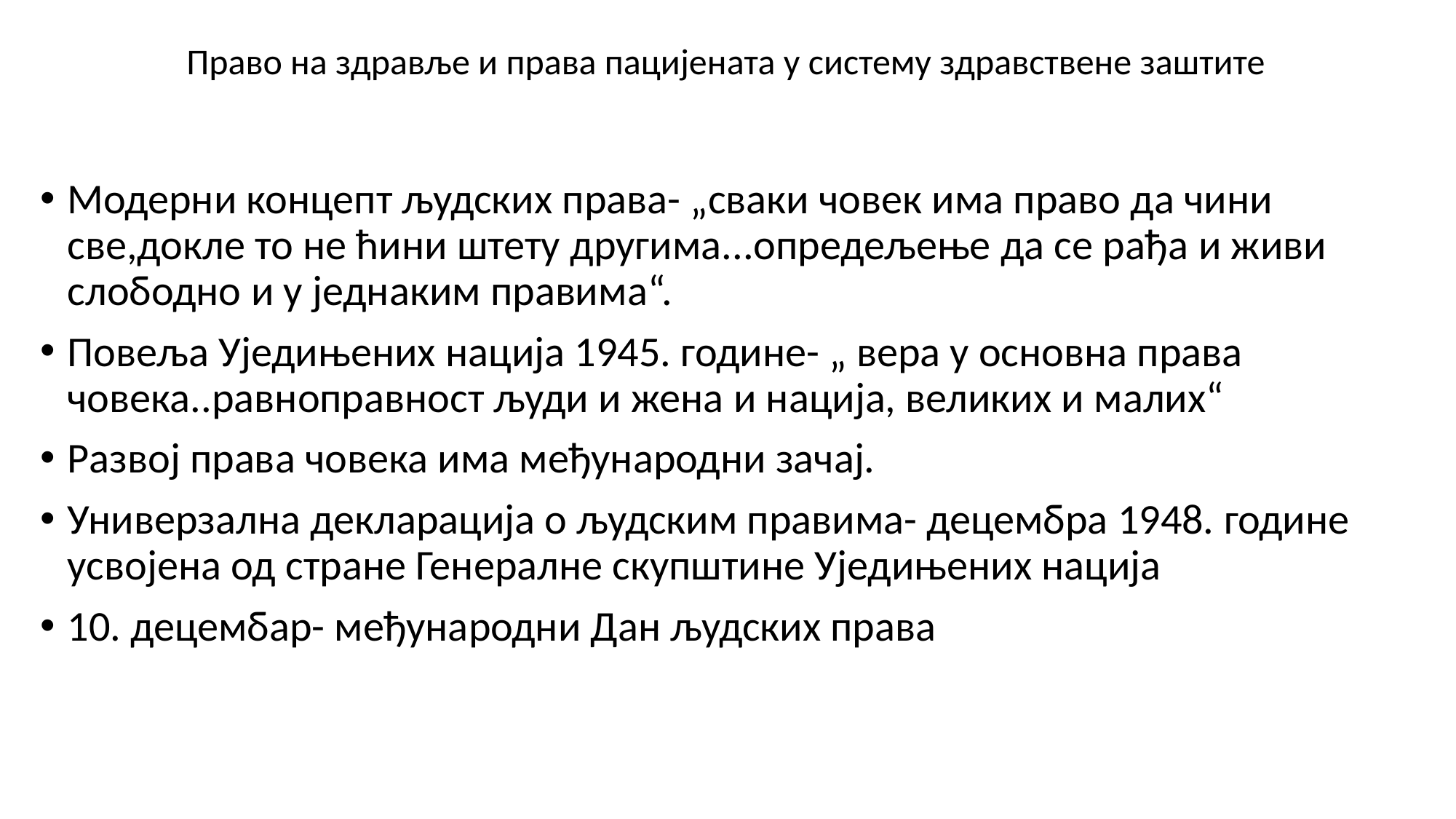

# Право на здравље и права пацијената у систему здравствене заштите
Модерни концепт људских права- „сваки човек има право да чини све,докле то не ћини штету другима...опредељење да се рађа и живи слободно и у једнаким правима“.
Повеља Уједињених нација 1945. године- „ вера у основна права човека..равноправност људи и жена и нација, великих и малих“
Развој права човека има међународни зачај.
Универзална декларација о људским правима- децембра 1948. године усвојена од стране Генералне скупштине Уједињених нација
10. децембар- међународни Дан људских права